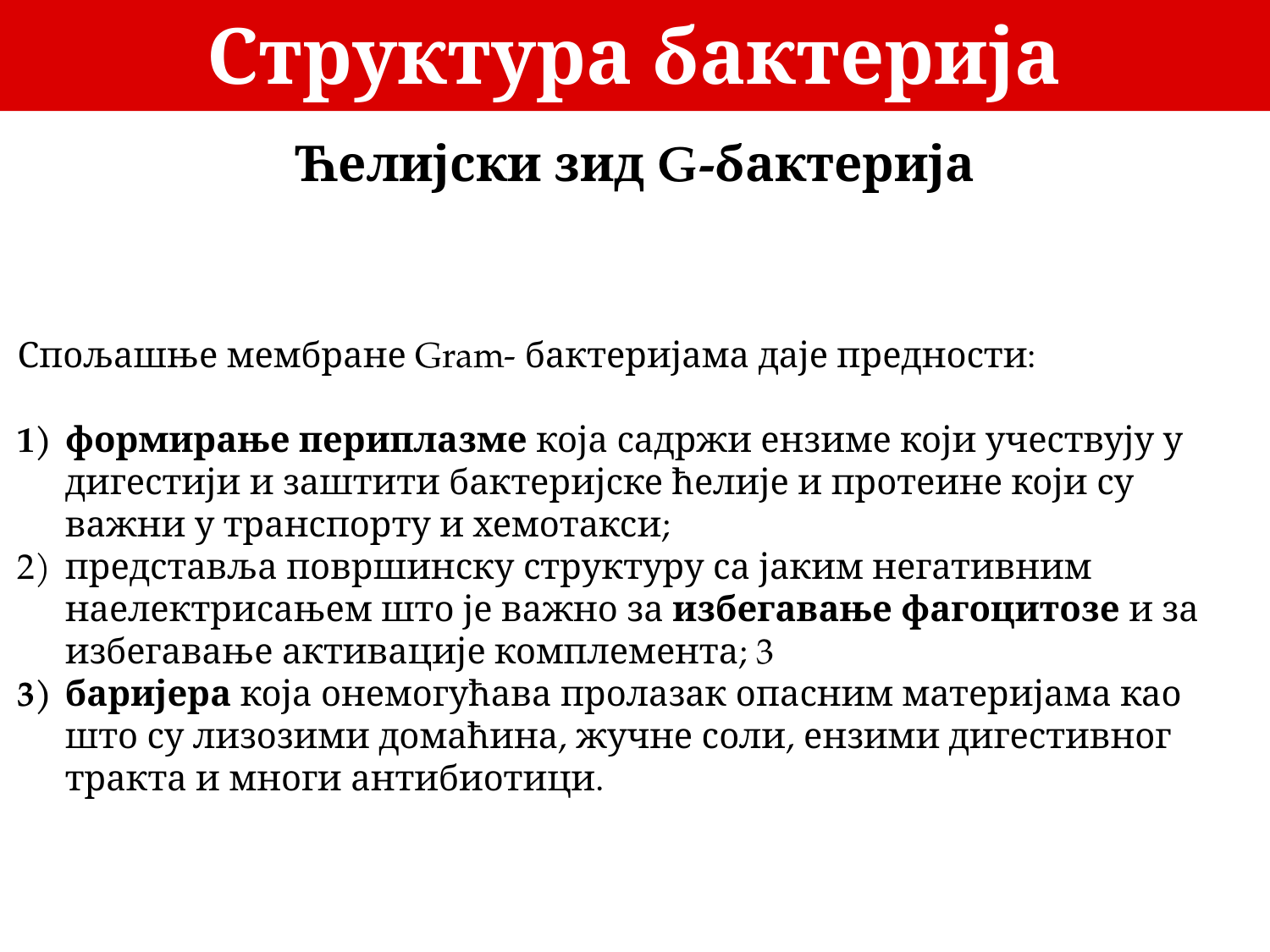

Структура бактерија
Ћелијски зид G-бактерија

Спољашње мембране Gram- бактеријама даје предности:

формирање периплазме која садржи ензиме који учествују у дигестији и заштити бактеријске ћелије и протеине који су важни у транспорту и хемотакси;
представља површинску структуру са јаким негативним наелектрисањем што је важно за избегавање фагоцитозе и за избегавање активације комплемента; 3
баријера која онемогућава пролазак опасним материјама као што су лизозими домаћина, жучне соли, ензими дигестивног тракта и многи антибиотици.